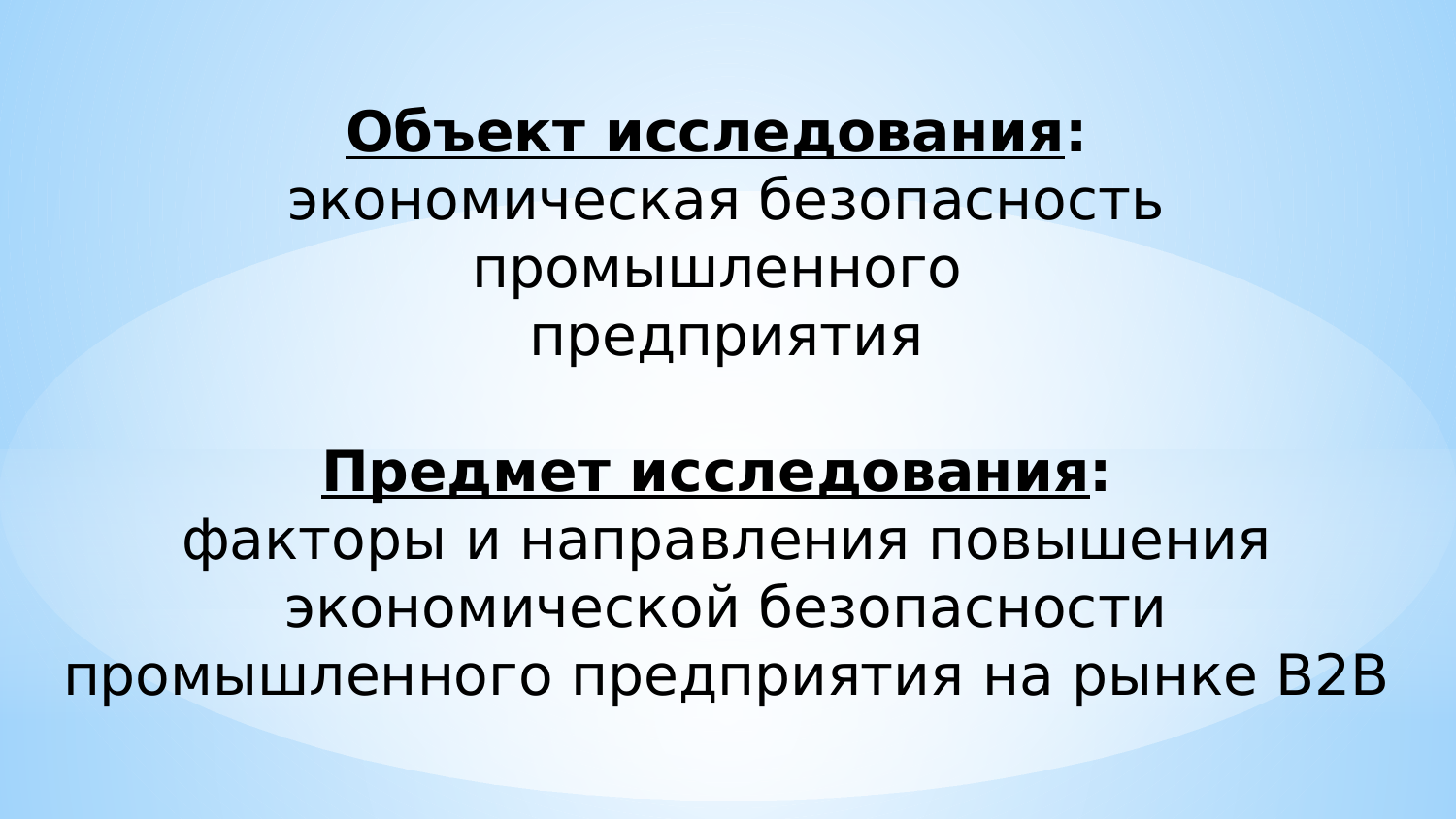

Объект исследования:
экономическая безопасность промышленного
предприятия

Предмет исследования:
факторы и направления повышения экономической безопасности промышленного предприятия на рынке В2В